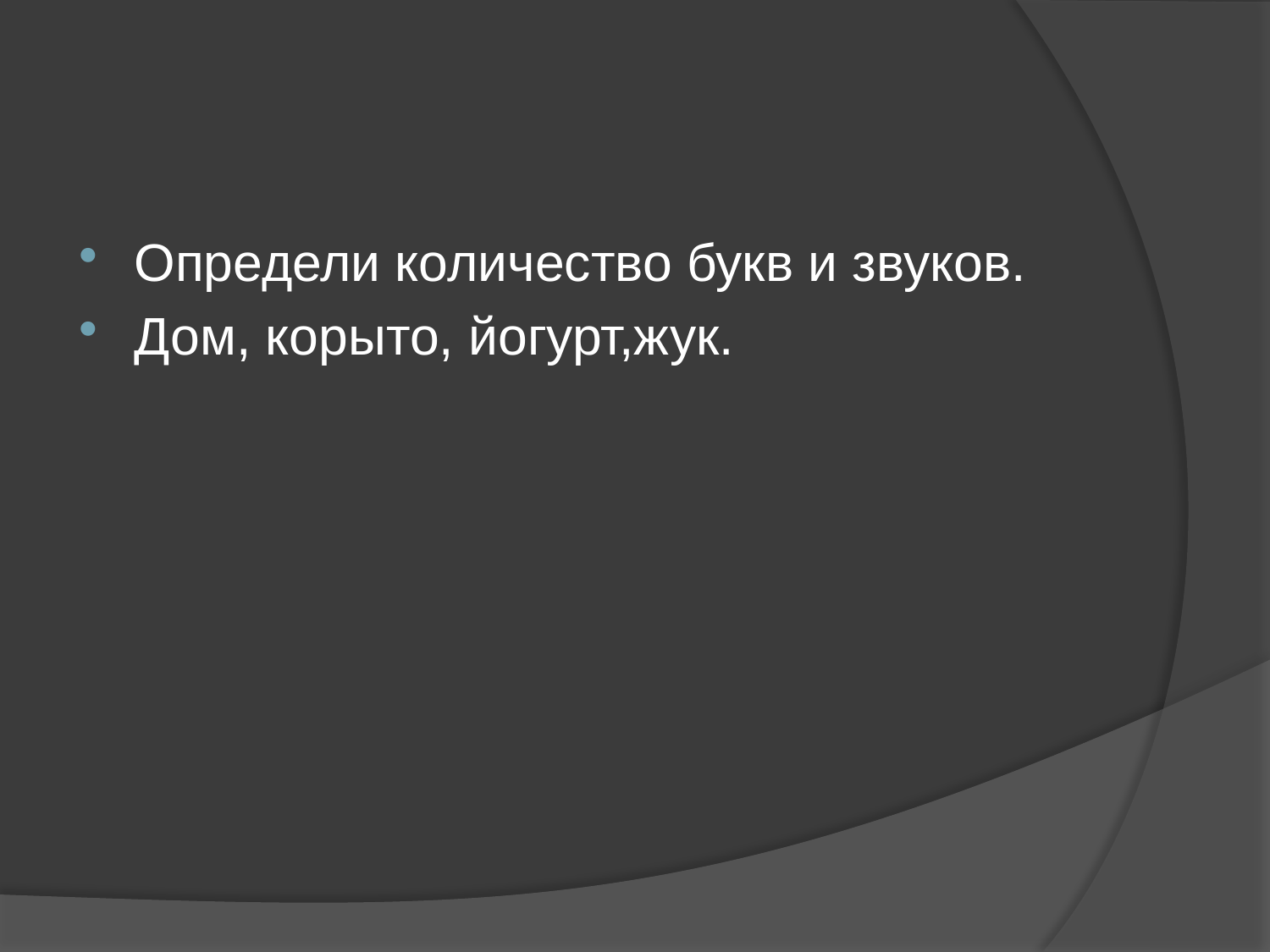

#
Определи количество букв и звуков.
Дом, корыто, йогурт,жук.